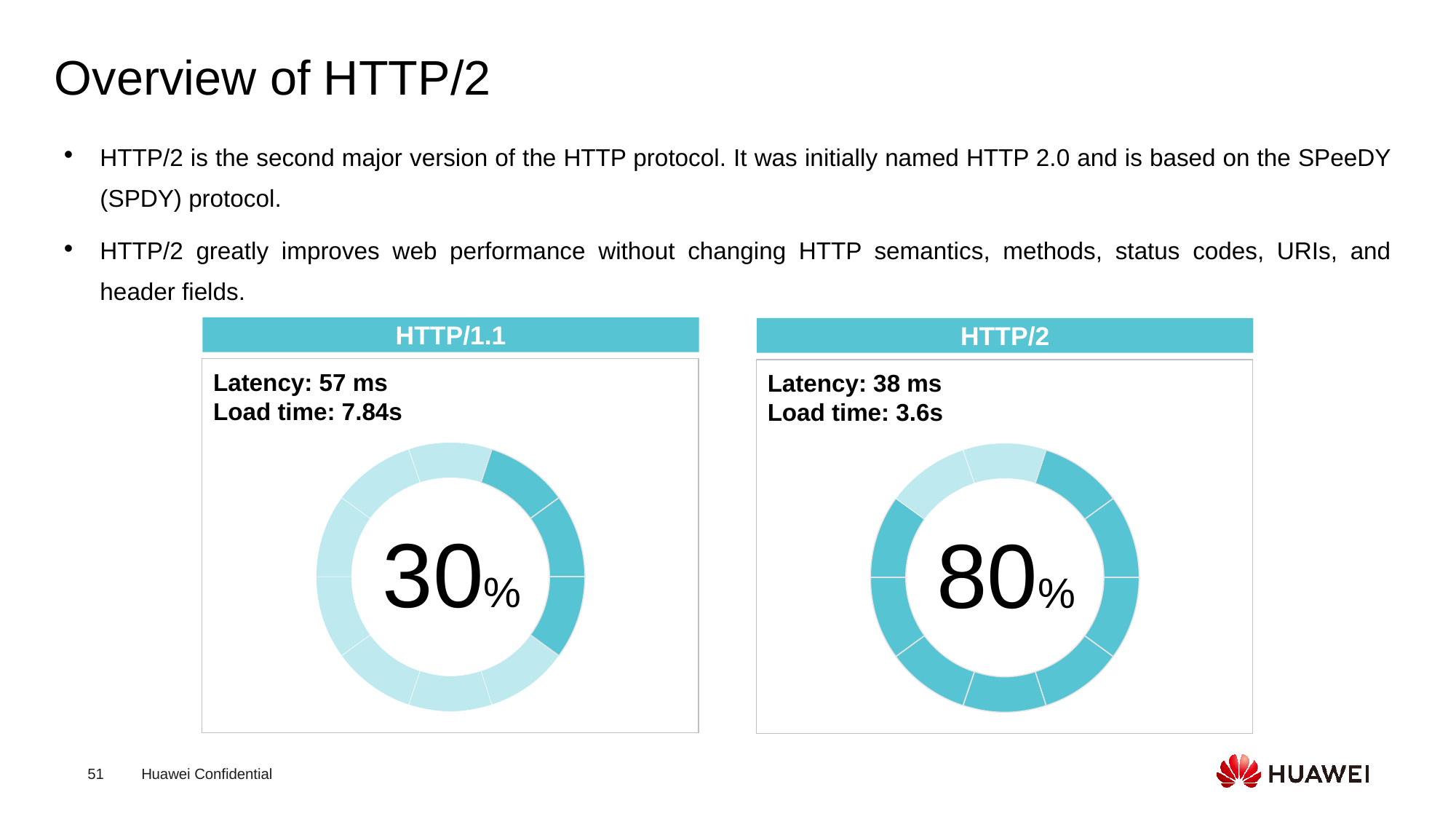

# Overview of HTTP/2
HTTP/2 is the second major version of the HTTP protocol. It was initially named HTTP 2.0 and is based on the SPeeDY (SPDY) protocol.
HTTP/2 greatly improves web performance without changing HTTP semantics, methods, status codes, URIs, and header fields.
HTTP/1.1
HTTP/2

Latency: 57 ms
Load time: 7.84s

Latency: 38 ms
Load time: 3.6s

30%

80%